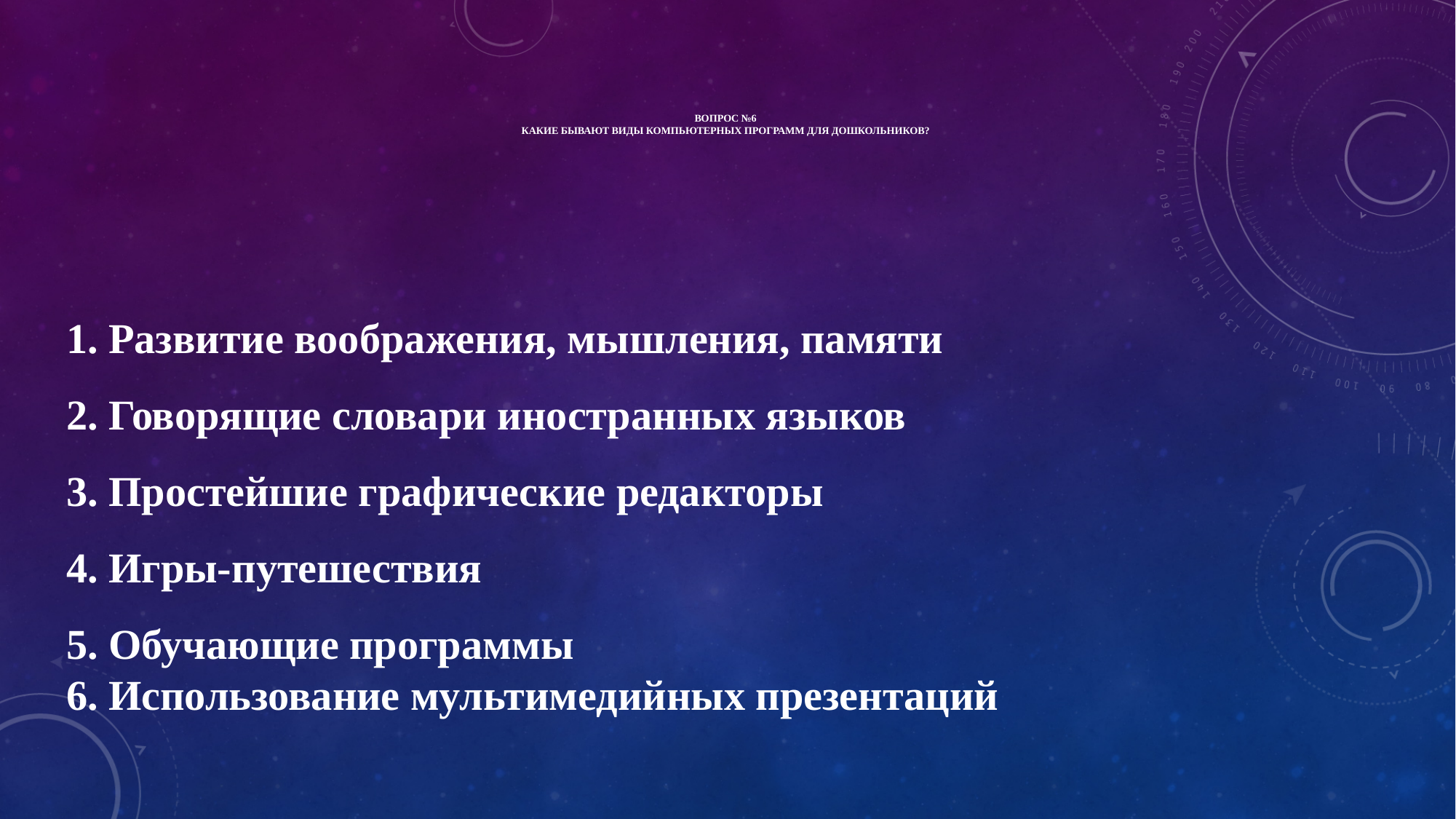

# Вопрос №6 какие бывают виды компьютерных программ для дошкольников?
1. Развитие воображения, мышления, памяти
2. Говорящие словари иностранных языков
3. Простейшие графические редакторы
4. Игры-путешествия
5. Обучающие программы
6. Использование мультимедийных презентаций